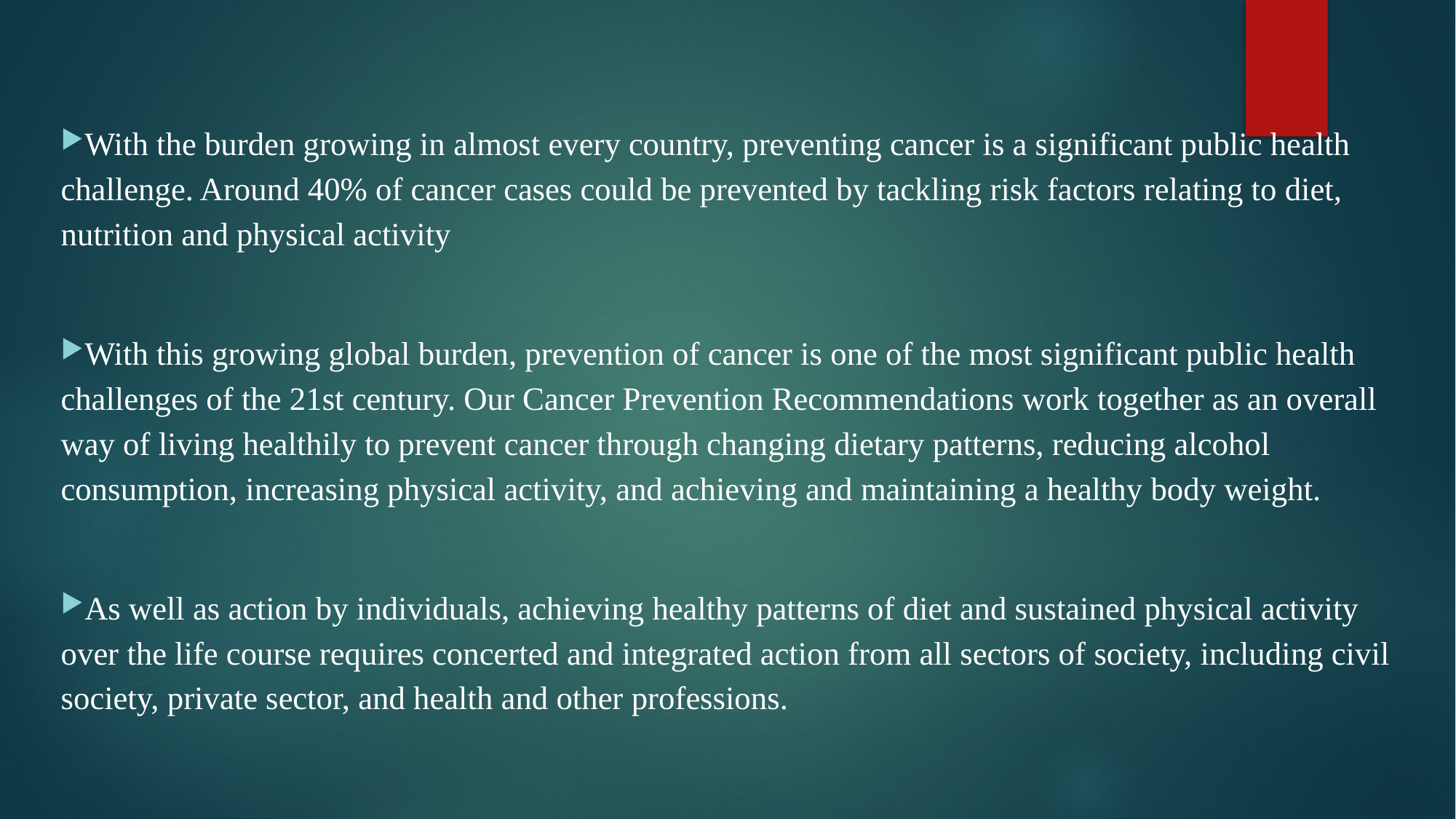

With the burden growing in almost every country, preventing cancer is a significant public health challenge. Around 40% of cancer cases could be prevented by tackling risk factors relating to diet, nutrition and physical activity

With this growing global burden, prevention of cancer is one of the most significant public health challenges of the 21st century. Our Cancer Prevention Recommendations work together as an overall way of living healthily to prevent cancer through changing dietary patterns, reducing alcohol consumption, increasing physical activity, and achieving and maintaining a healthy body weight.

As well as action by individuals, achieving healthy patterns of diet and sustained physical activity over the life course requires concerted and integrated action from all sectors of society, including civil society, private sector, and health and other professions.